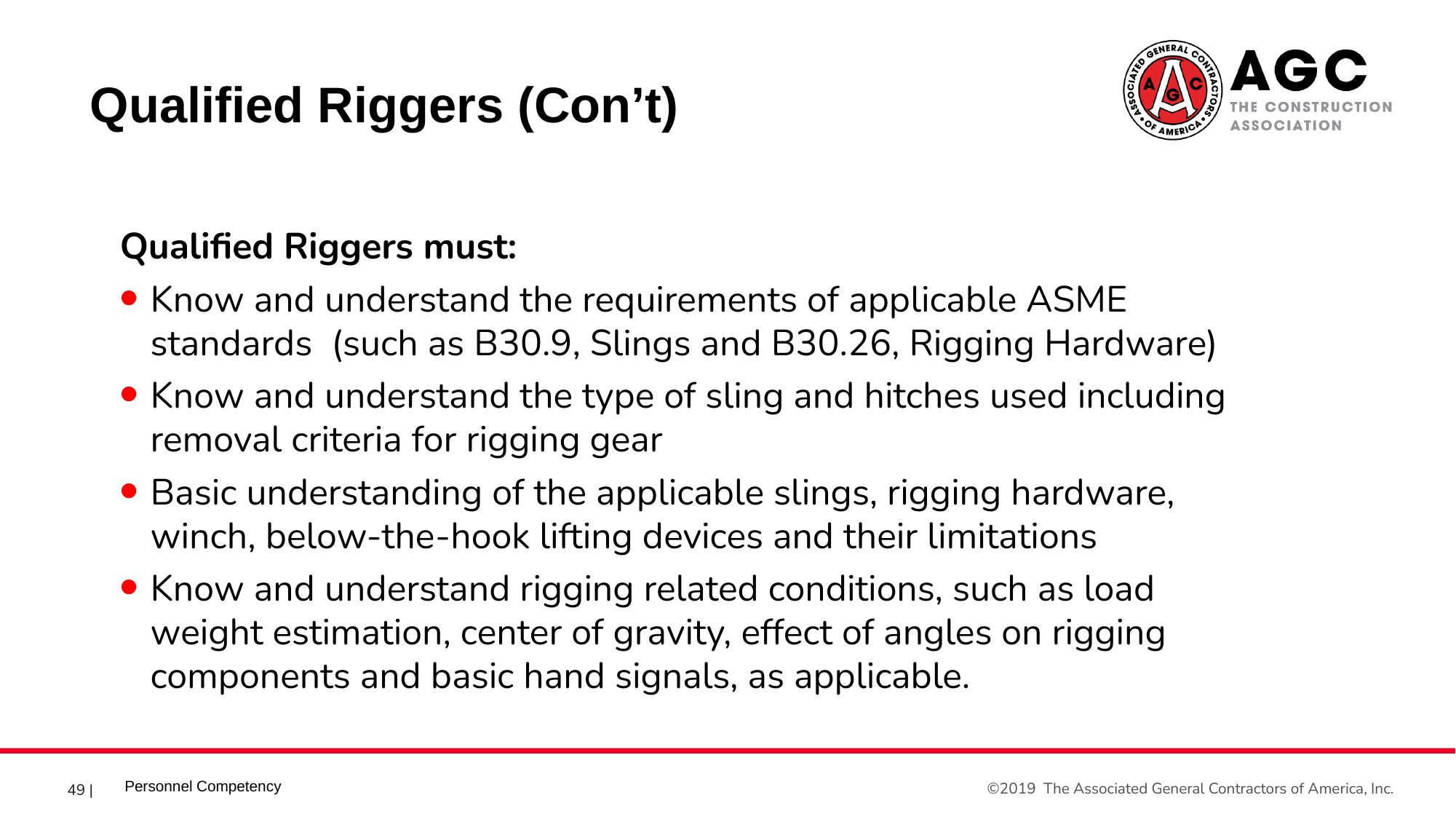

Qualified Riggers (Con’t)

Qualified Riggers must:
Know and understand the requirements of applicable ASME standards  (such as B30.9, Slings and B30.26, Rigging Hardware)
Know and understand the type of sling and hitches used including removal criteria for rigging gear
Basic understanding of the applicable slings, rigging hardware, winch, below-the-hook lifting devices and their limitations
Know and understand rigging related conditions, such as load weight estimation, center of gravity, effect of angles on rigging components and basic hand signals, as applicable.
Personnel Competency